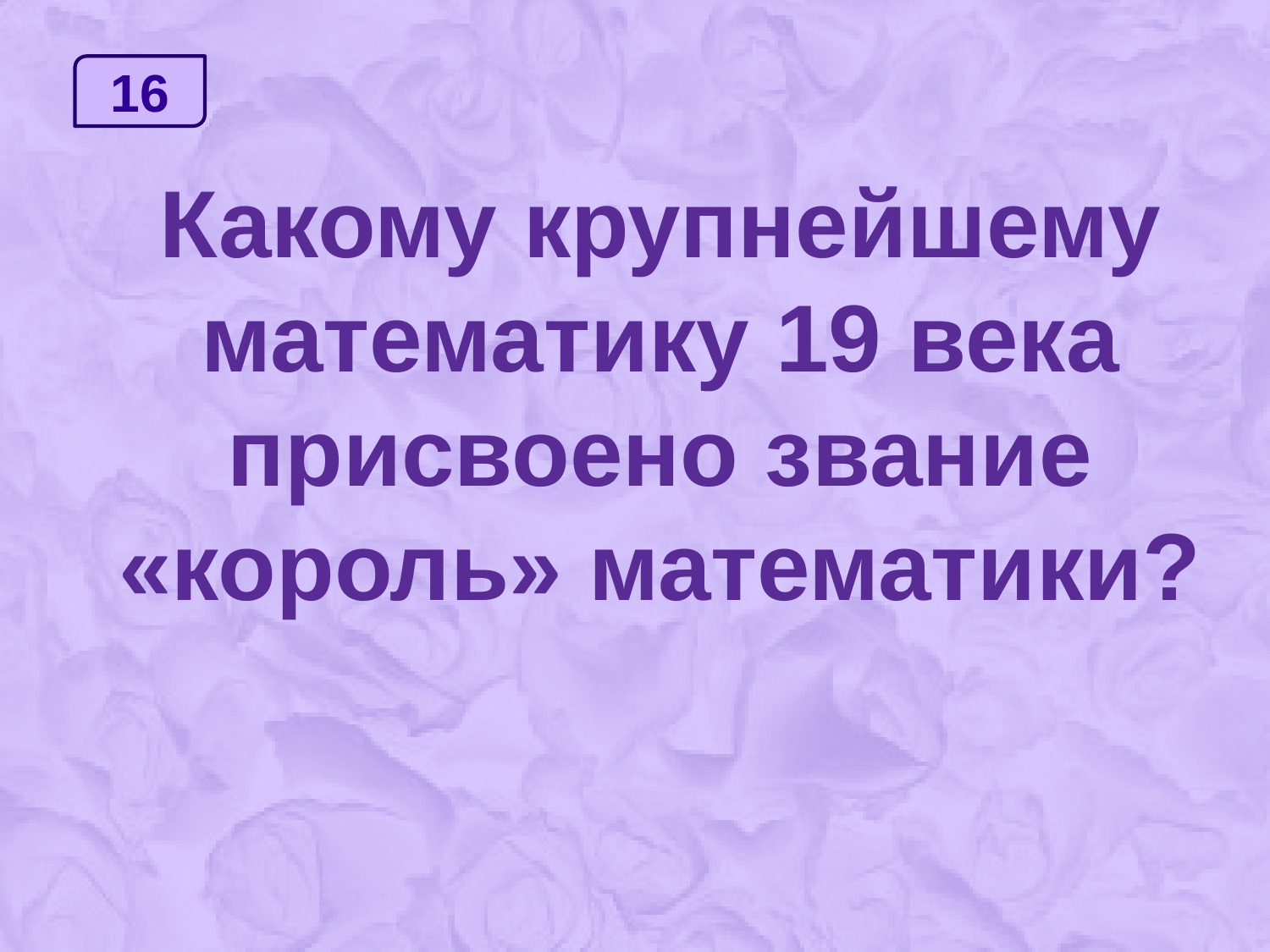

16
Какому крупнейшему математику 19 века присвоено звание «король» математики?